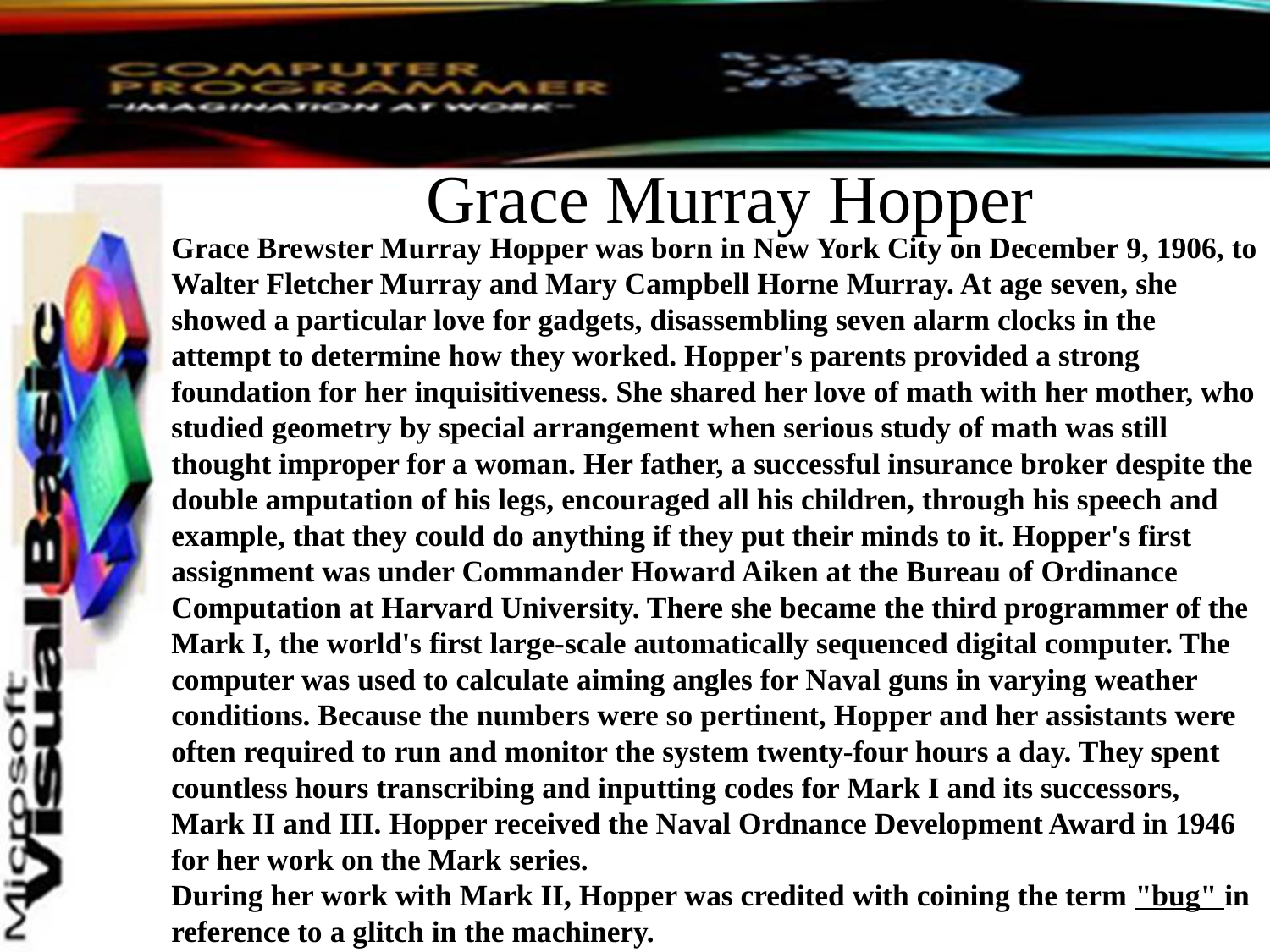

# Grace Murray Hopper
Grace Brewster Murray Hopper was born in New York City on December 9, 1906, to Walter Fletcher Murray and Mary Campbell Horne Murray. At age seven, she showed a particular love for gadgets, disassembling seven alarm clocks in the attempt to determine how they worked. Hopper's parents provided a strong foundation for her inquisitiveness. She shared her love of math with her mother, who studied geometry by special arrangement when serious study of math was still thought improper for a woman. Her father, a successful insurance broker despite the double amputation of his legs, encouraged all his children, through his speech and example, that they could do anything if they put their minds to it. Hopper's first assignment was under Commander Howard Aiken at the Bureau of Ordinance Computation at Harvard University. There she became the third programmer of the Mark I, the world's first large-scale automatically sequenced digital computer. The computer was used to calculate aiming angles for Naval guns in varying weather conditions. Because the numbers were so pertinent, Hopper and her assistants were often required to run and monitor the system twenty-four hours a day. They spent countless hours transcribing and inputting codes for Mark I and its successors, Mark II and III. Hopper received the Naval Ordnance Development Award in 1946 for her work on the Mark series.
During her work with Mark II, Hopper was credited with coining the term "bug" in reference to a glitch in the machinery.